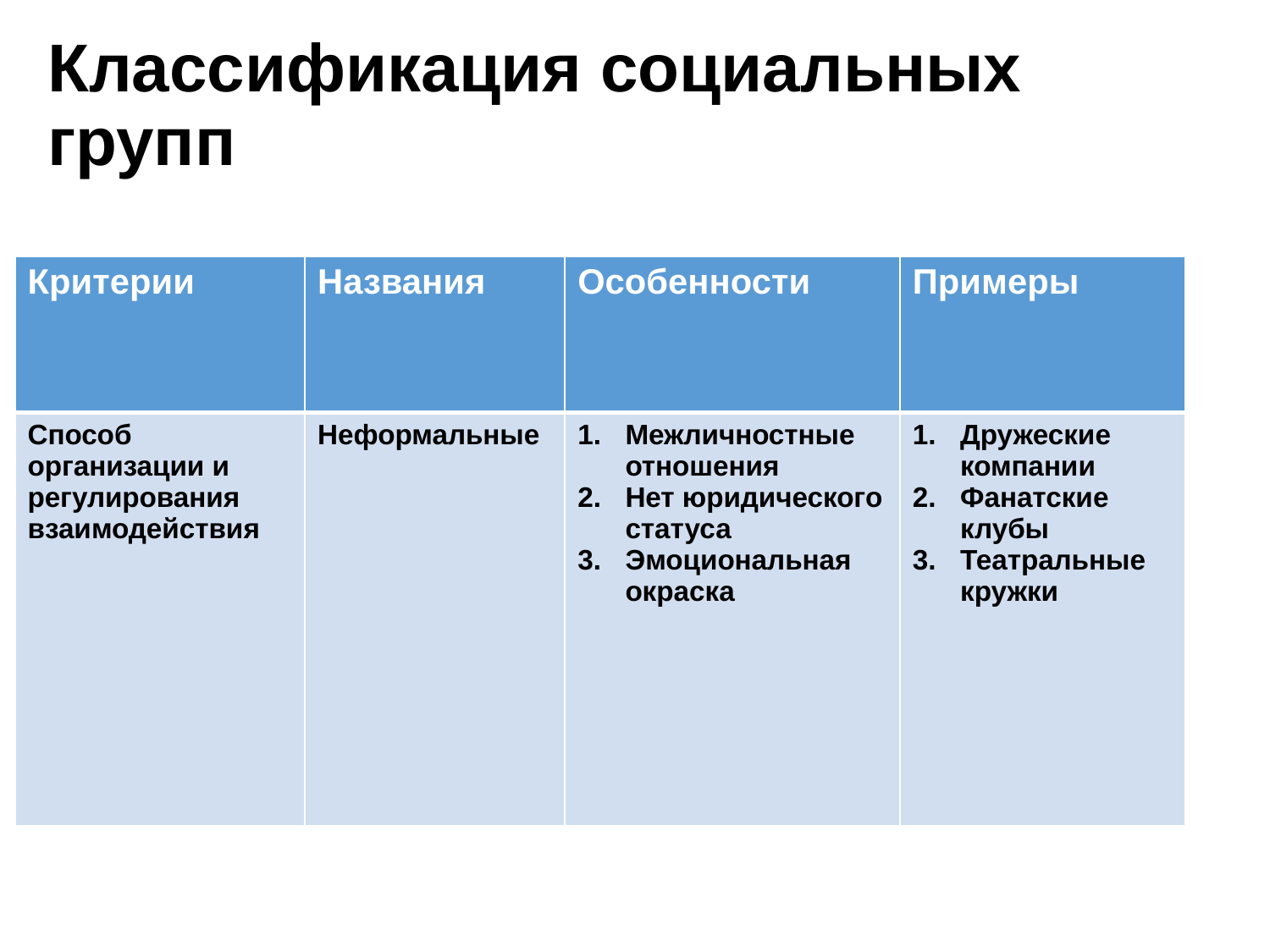

# Классификация социальных групп
| Критерии | Названия | Особенности | Примеры |
| --- | --- | --- | --- |
| Способ организации и регулирования взаимодействия | Неформальные | Межличностные отношения Нет юридического статуса Эмоциональная окраска | Дружеские компании Фанатские клубы Театральные кружки |